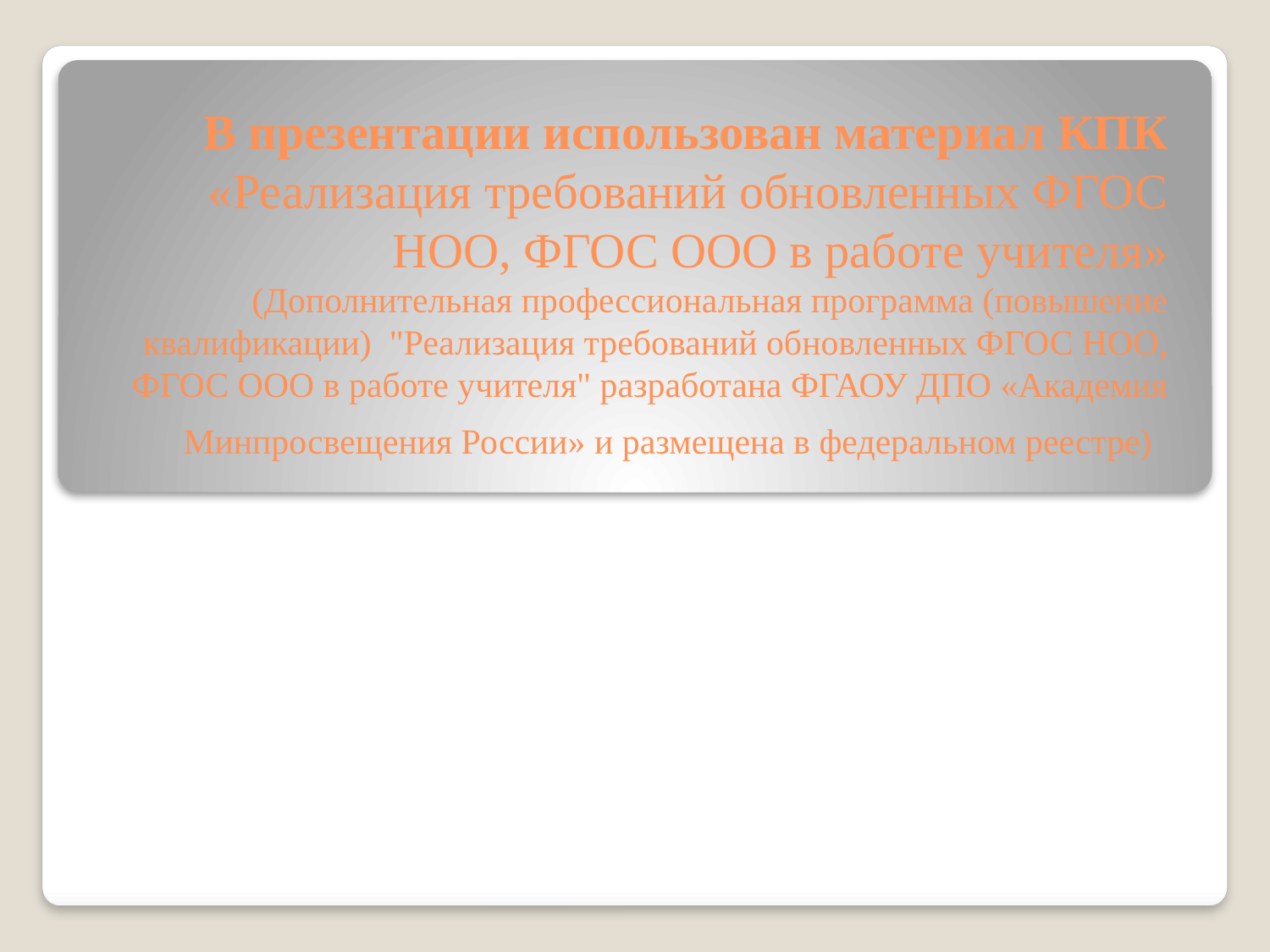

# В презентации использован материал КПК «Реализация требований обновленных ФГОС НОО, ФГОС ООО в работе учителя» (Дополнительная профессиональная программа (повышение квалификации) ​ "Реализация требований обновленных ФГОС НОО, ФГОС ООО в работе учителя" разработана ФГАОУ ДПО «Академия Минпросвещения России»​ и размещена в федеральном реестре)